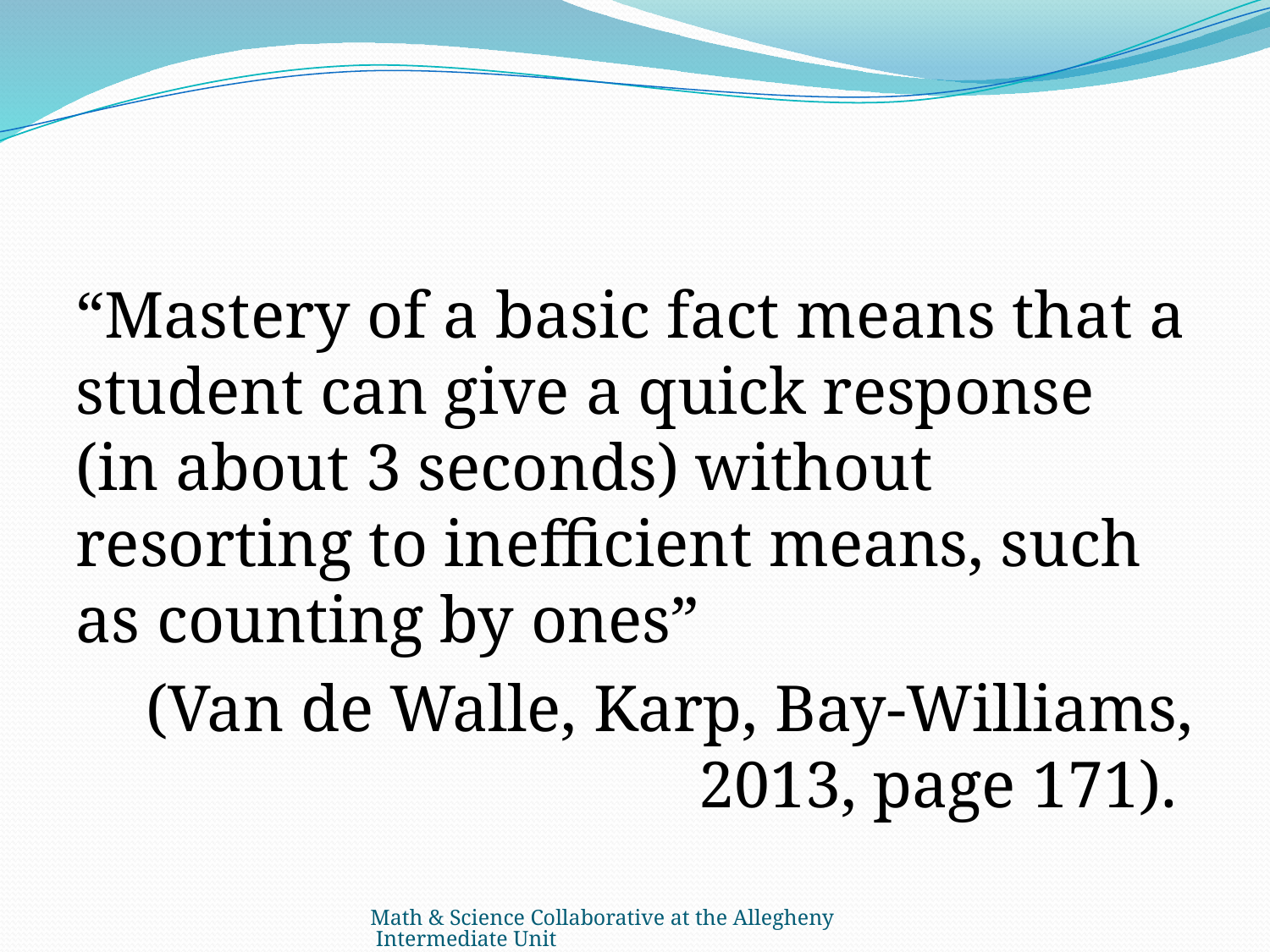

#
“Mastery of a basic fact means that a student can give a quick response (in about 3 seconds) without resorting to inefficient means, such as counting by ones”
(Van de Walle, Karp, Bay-Williams, 2013, page 171).
Math & Science Collaborative at the Allegheny Intermediate Unit